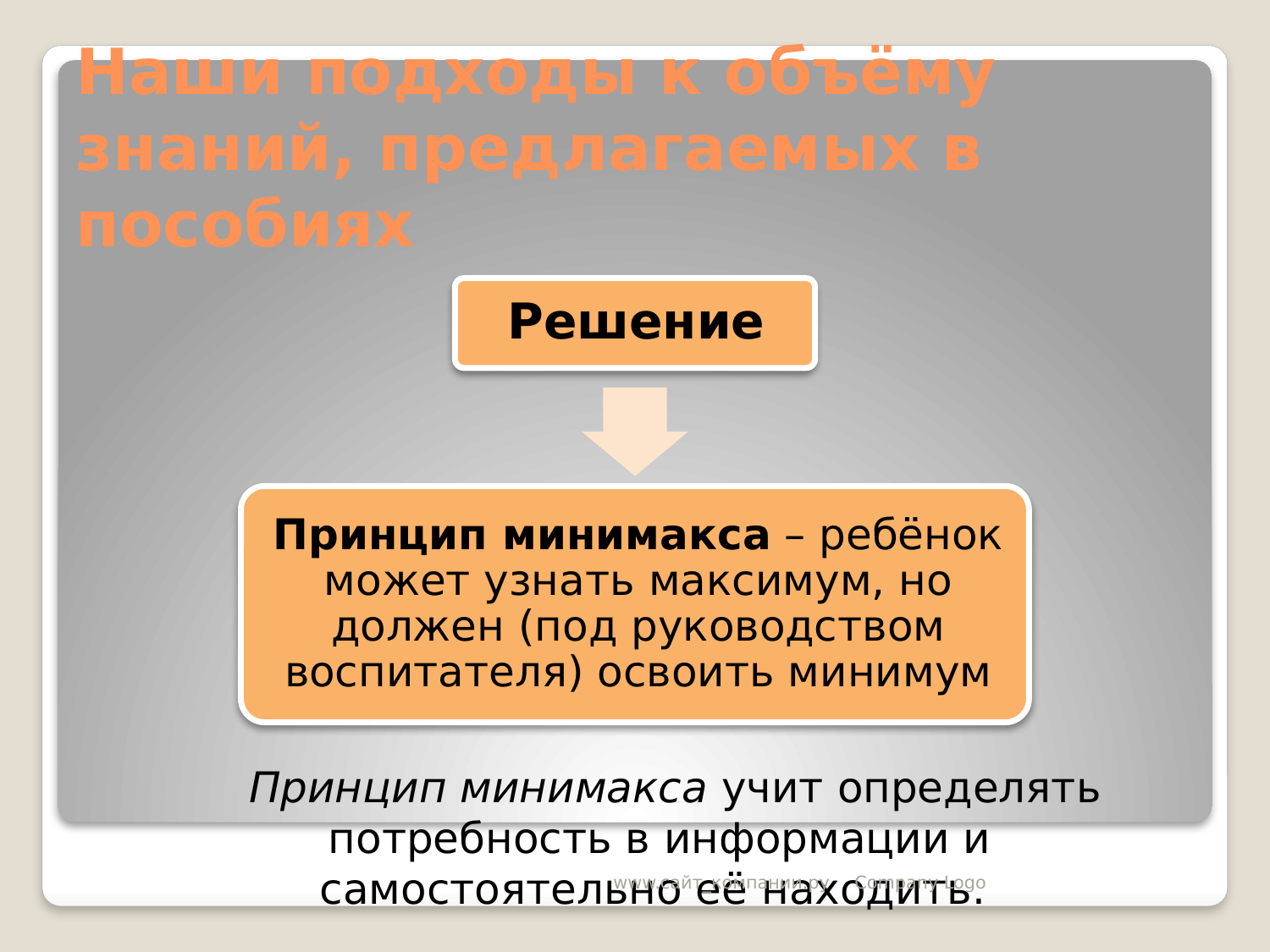

# Наши подходы к объёму знаний, предлагаемых в пособиях
Решение

Принцип минимакса – ребёнок может узнать максимум, но должен (под руководством воспитателя) освоить минимум
     Принцип минимакса учит определять потребность в информации и самостоятельно её находить.
www.сайт_компании.ру
Company Logo